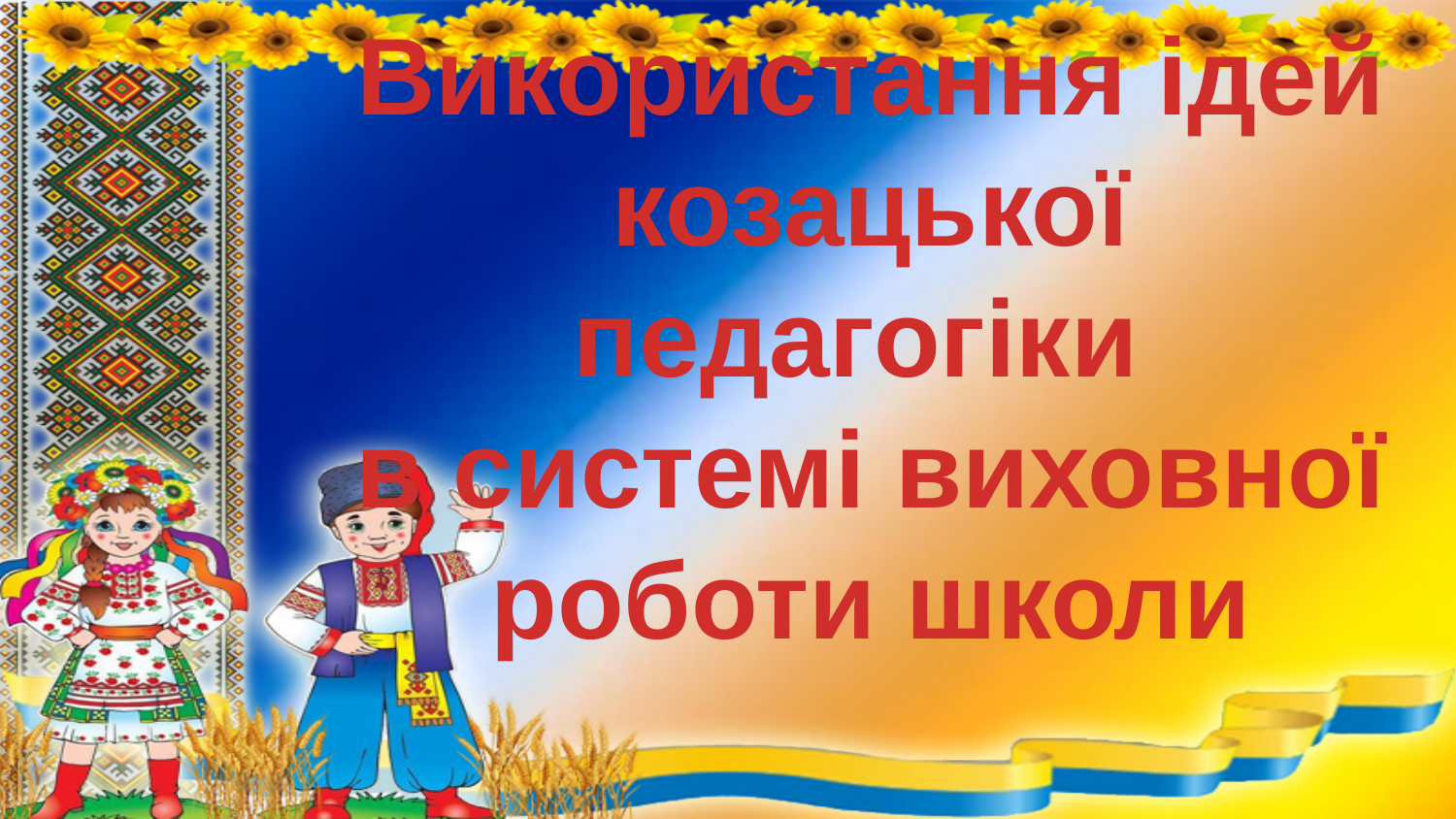

# Використання ідей козацької педагогіки в системі виховної роботи школи